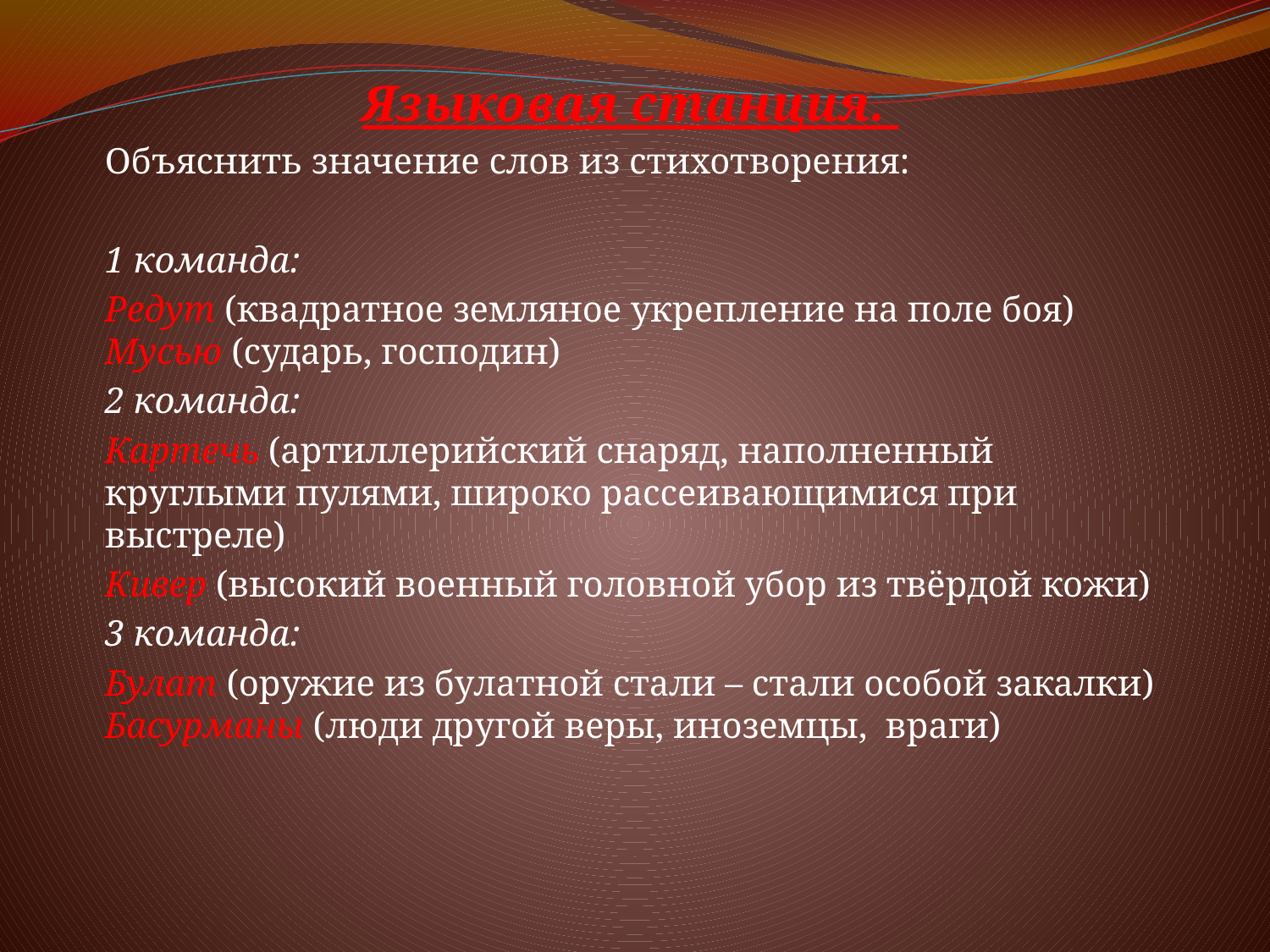

Языковая станция.
Объяснить значение слов из стихотворения:

1 команда:
Редут (квадратное земляное укрепление на поле боя)
Мусью (сударь, господин)
2 команда:
Картечь (артиллерийский снаряд, наполненный круглыми пулями, широко рассеивающимися при выстреле)
Кивер (высокий военный головной убор из твёрдой кожи)
3 команда:
Булат (оружие из булатной стали – стали особой закалки)
Басурманы (люди другой веры, иноземцы,  враги)